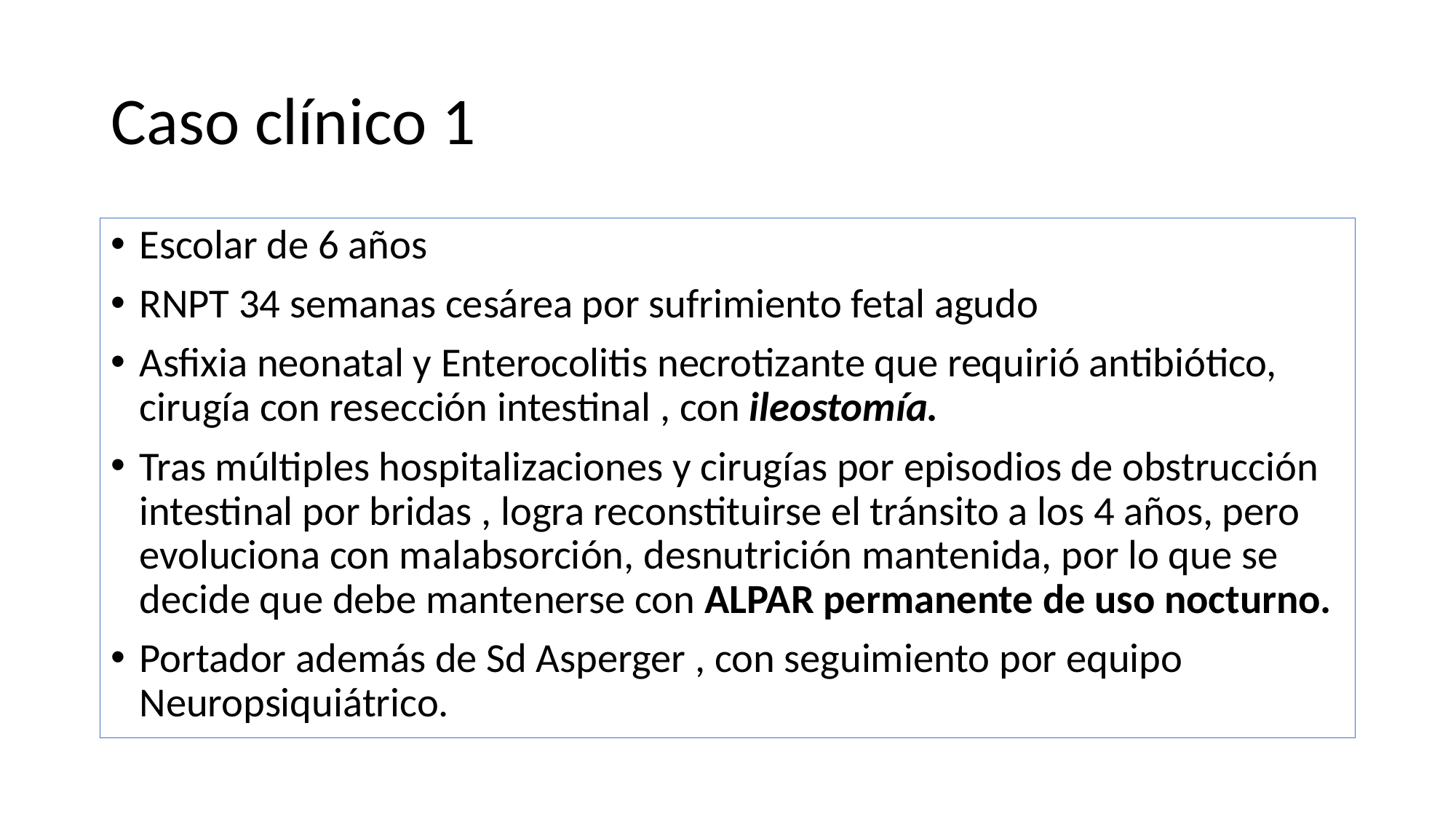

# Caso clínico 1
Escolar de 6 años
RNPT 34 semanas cesárea por sufrimiento fetal agudo
Asfixia neonatal y Enterocolitis necrotizante que requirió antibiótico, cirugía con resección intestinal , con ileostomía.
Tras múltiples hospitalizaciones y cirugías por episodios de obstrucción intestinal por bridas , logra reconstituirse el tránsito a los 4 años, pero evoluciona con malabsorción, desnutrición mantenida, por lo que se decide que debe mantenerse con ALPAR permanente de uso nocturno.
Portador además de Sd Asperger , con seguimiento por equipo Neuropsiquiátrico.